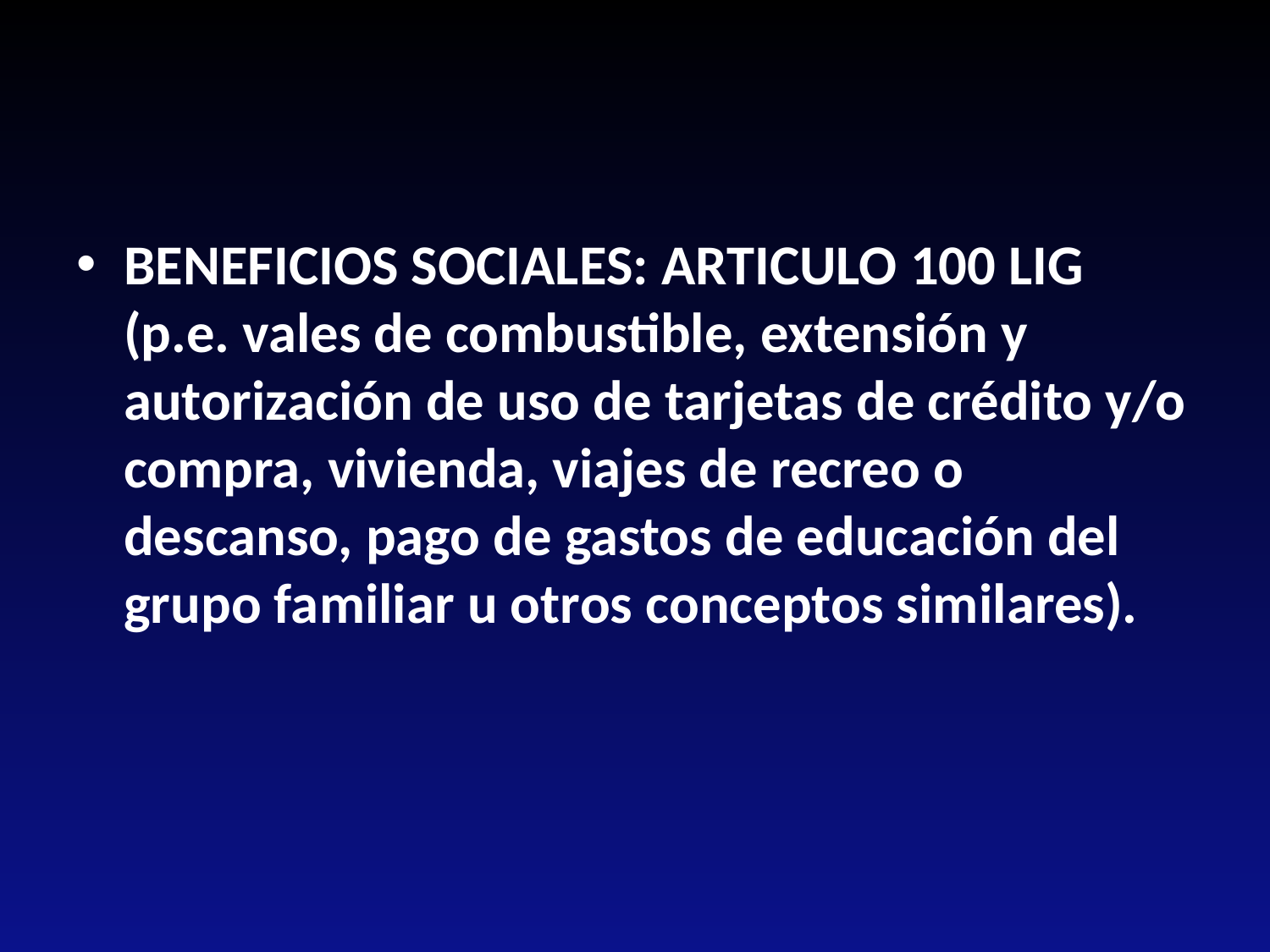

BENEFICIOS SOCIALES: ARTICULO 100 LIG (p.e. vales de combustible, extensión y autorización de uso de tarjetas de crédito y/o compra, vivienda, viajes de recreo o descanso, pago de gastos de educación del grupo familiar u otros conceptos similares).